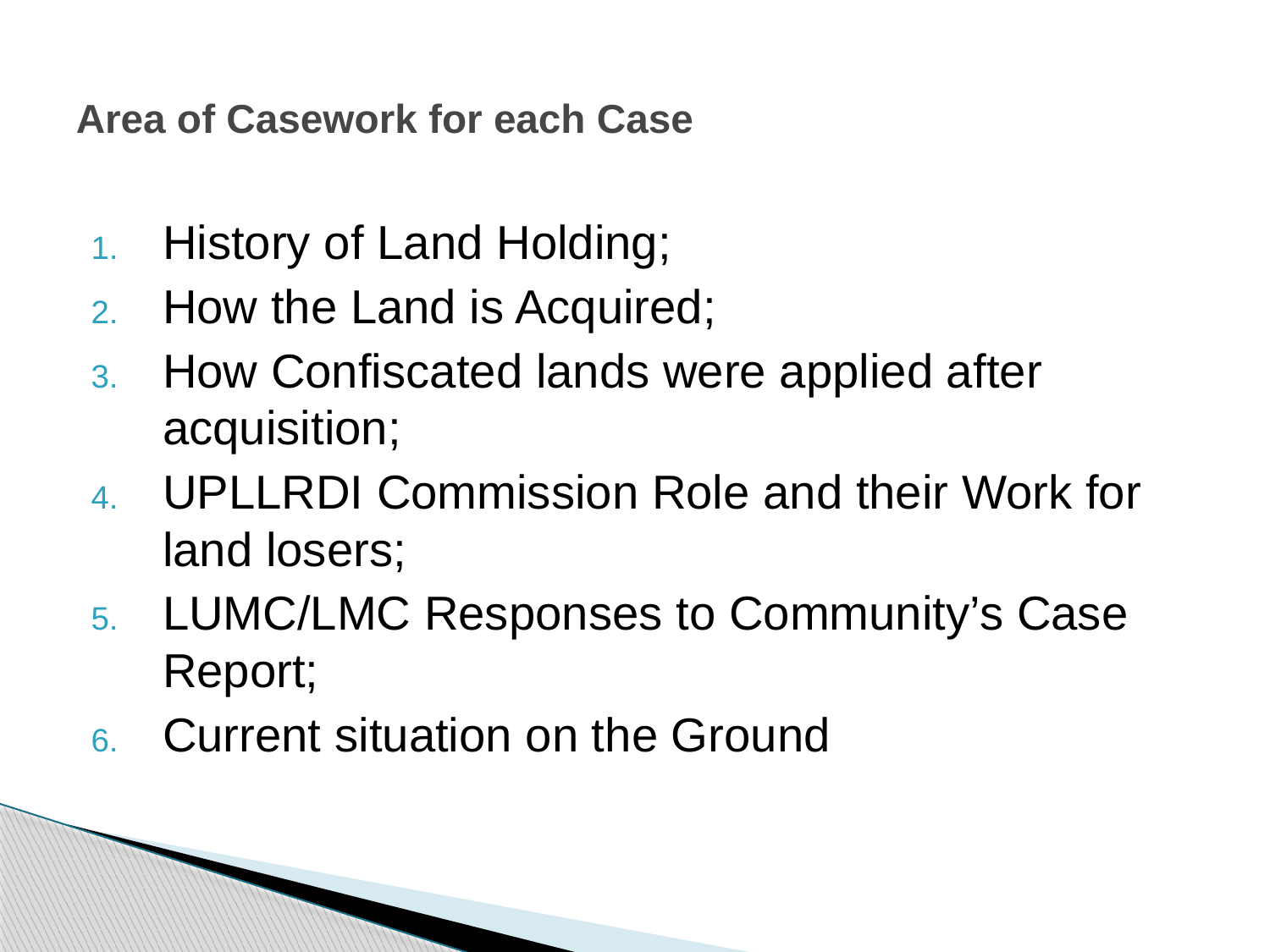

# Area of Casework for each Case
History of Land Holding;
How the Land is Acquired;
How Confiscated lands were applied after acquisition;
UPLLRDI Commission Role and their Work for land losers;
LUMC/LMC Responses to Community’s Case Report;
Current situation on the Ground